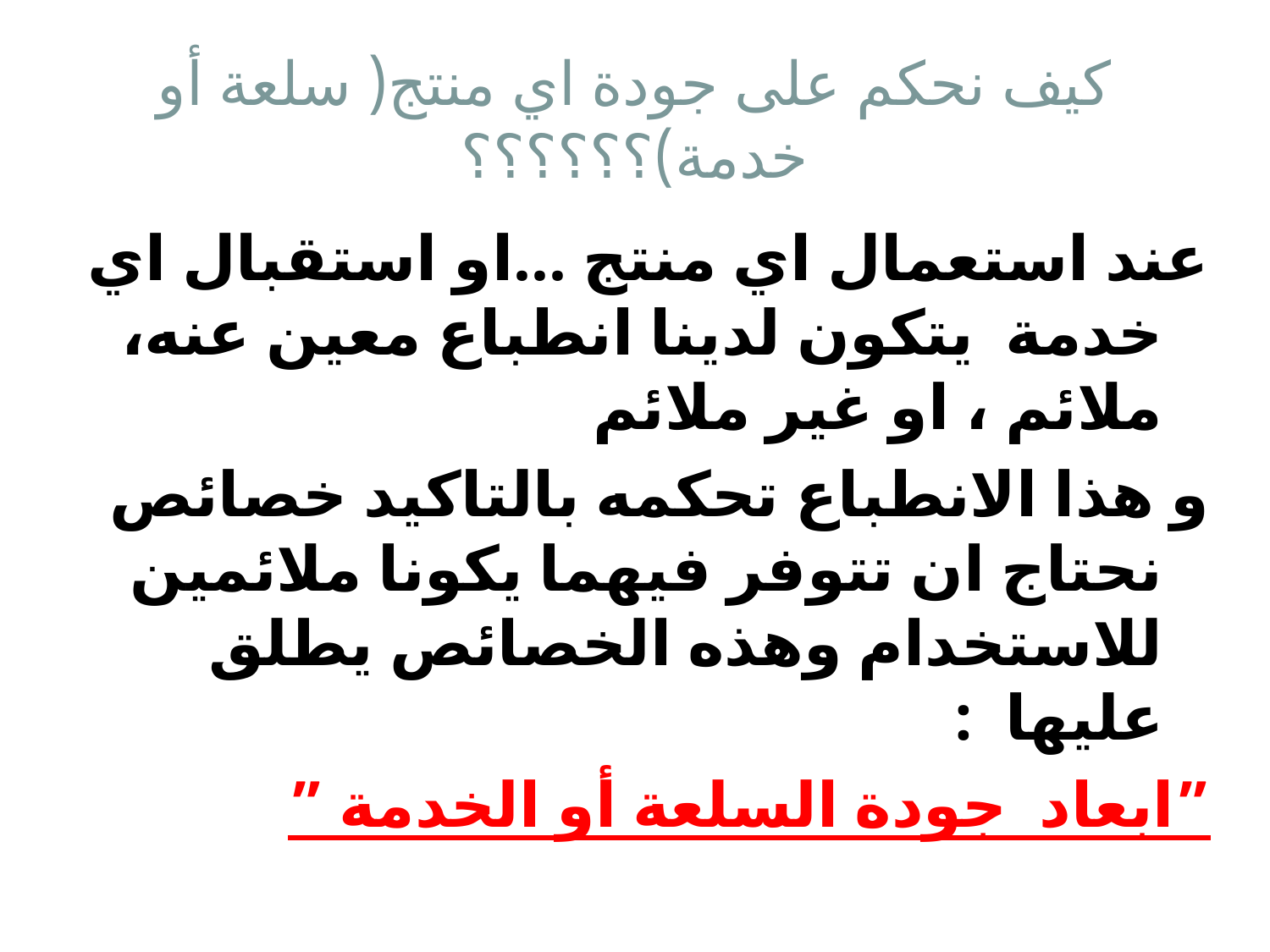

# كيف نحكم على جودة اي منتج( سلعة أو خدمة)؟؟؟؟؟؟
عند استعمال اي منتج ...او استقبال اي خدمة  يتكون لدينا انطباع معين عنه،  ملائم ، او غير ملائم
و هذا الانطباع تحكمه بالتاكيد خصائص نحتاج ان تتوفر فيهما يكونا ملائمين للاستخدام وهذه الخصائص يطلق عليها  :
”ابعاد  جودة السلعة أو الخدمة ”